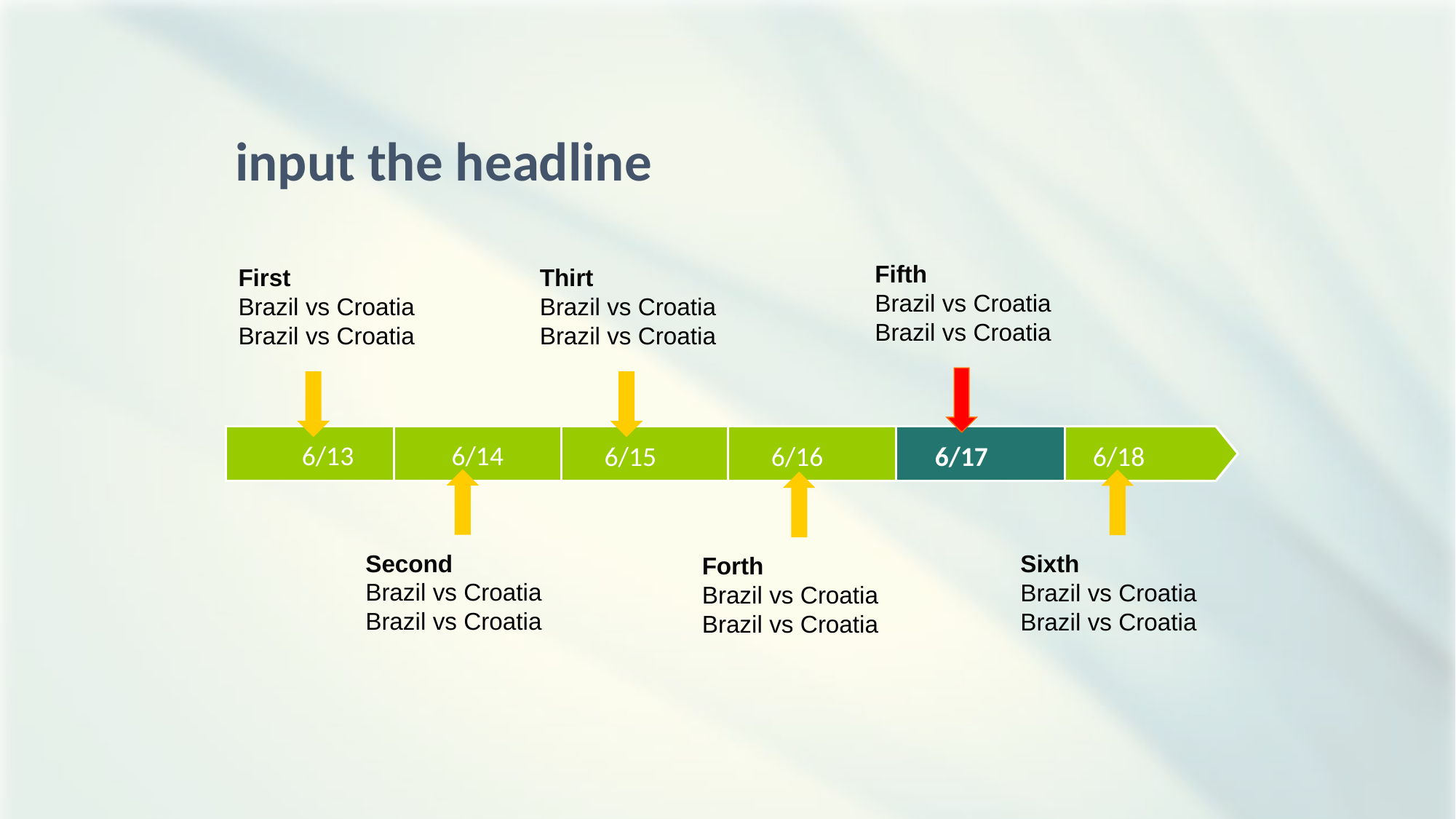

input the headline
Fifth
Brazil vs Croatia
Brazil vs Croatia
First
Brazil vs Croatia
Brazil vs Croatia
Thirt
Brazil vs Croatia
Brazil vs Croatia

6/13
6/14
6/15
6/16
6/17
6/18

Second
Brazil vs Croatia
Brazil vs Croatia
Sixth
Brazil vs Croatia
Brazil vs Croatia
Forth
Brazil vs Croatia
Brazil vs Croatia